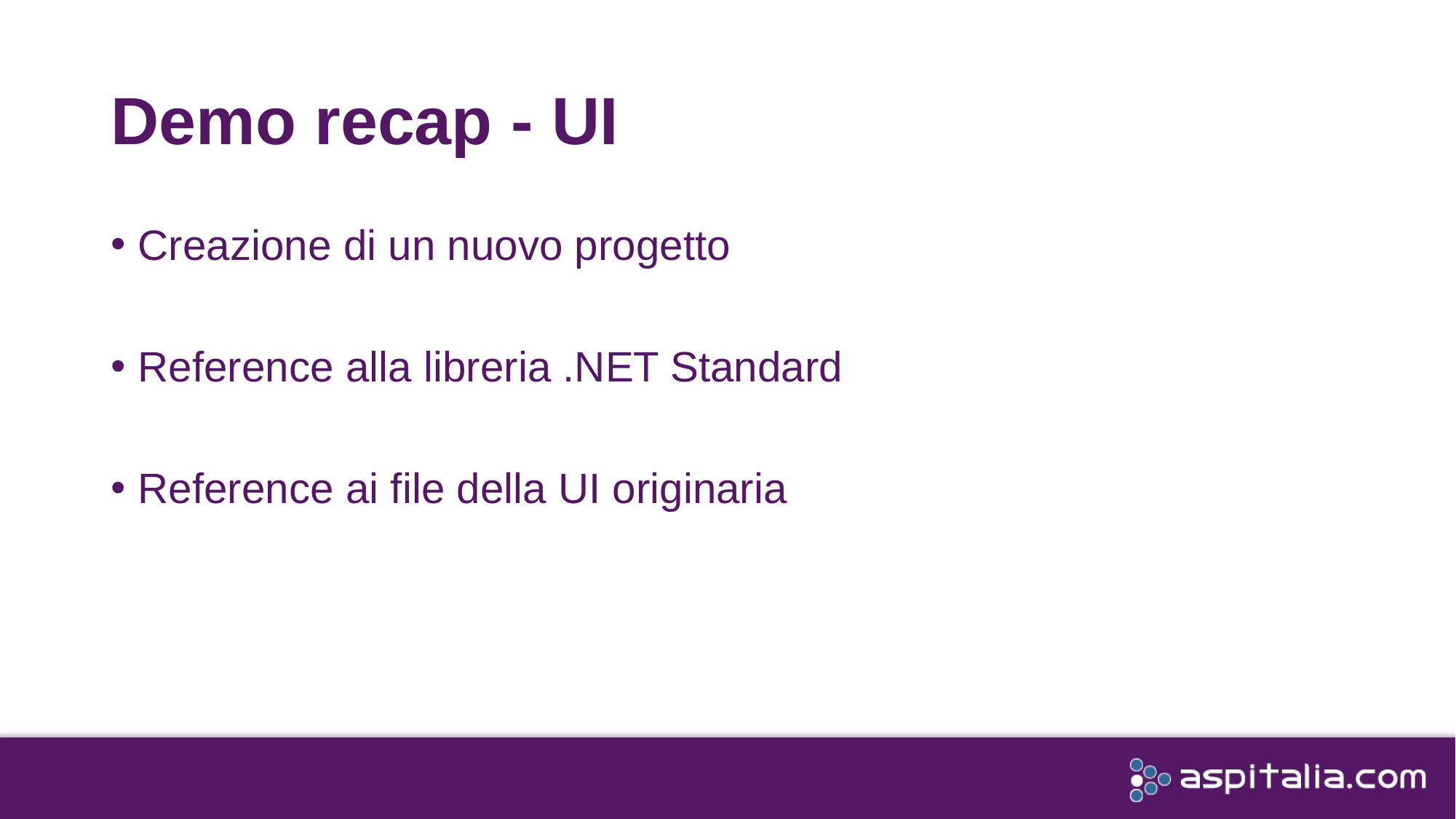

# Demo recap - UI
Creazione di un nuovo progetto

Reference alla libreria .NET Standard

Reference ai file della UI originaria